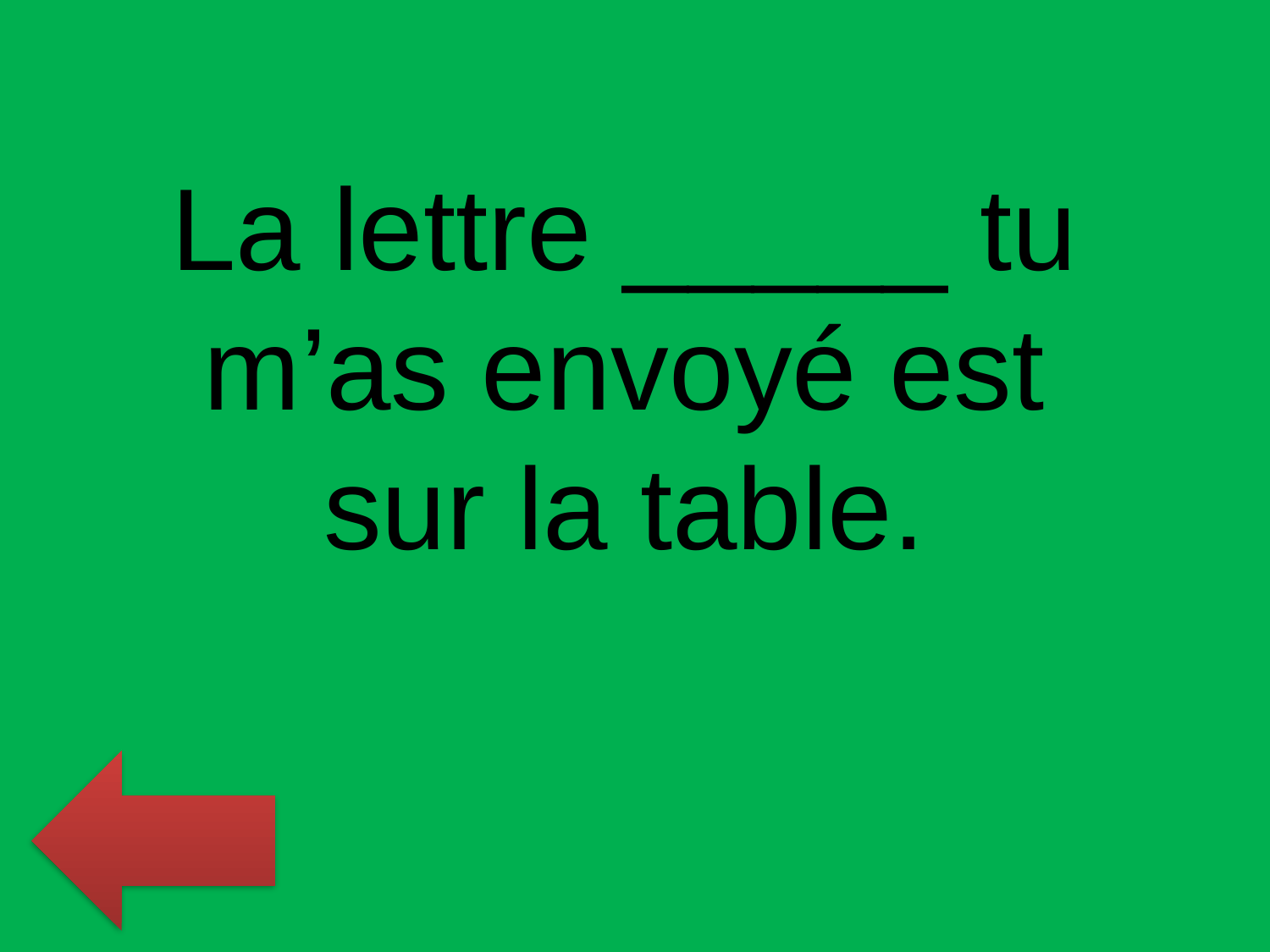

La lettre _____ tu m’as envoyé est sur la table.